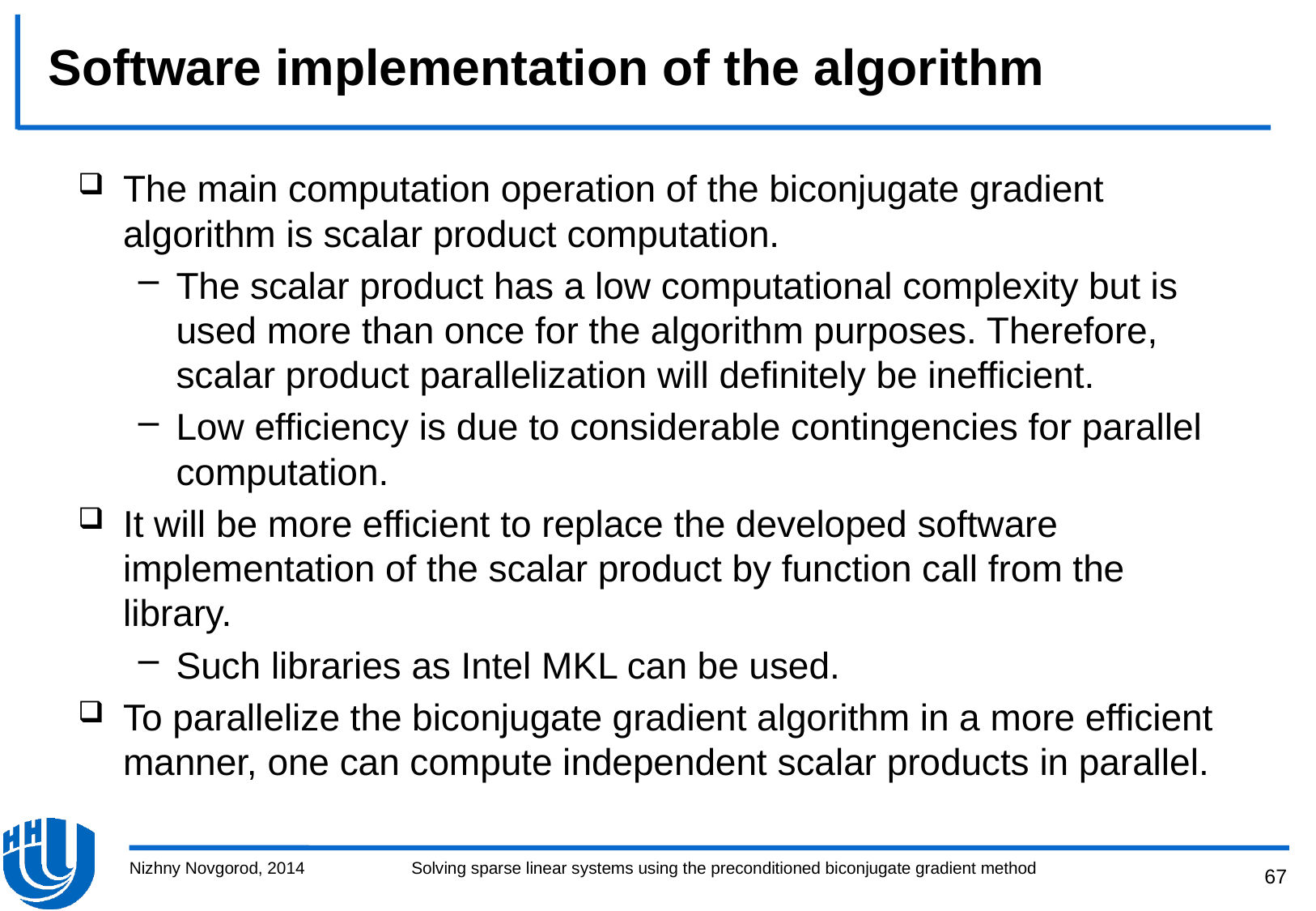

# Software implementation of the algorithm
The main computation operation of the biconjugate gradient algorithm is scalar product computation.
The scalar product has a low computational complexity but is used more than once for the algorithm purposes. Therefore, scalar product parallelization will definitely be inefficient.
Low efficiency is due to considerable contingencies for parallel computation.
It will be more efficient to replace the developed software implementation of the scalar product by function call from the library.
Such libraries as Intel MKL can be used.
To parallelize the biconjugate gradient algorithm in a more efficient manner, one can compute independent scalar products in parallel.
Nizhny Novgorod, 2014
Solving sparse linear systems using the preconditioned biconjugate gradient method